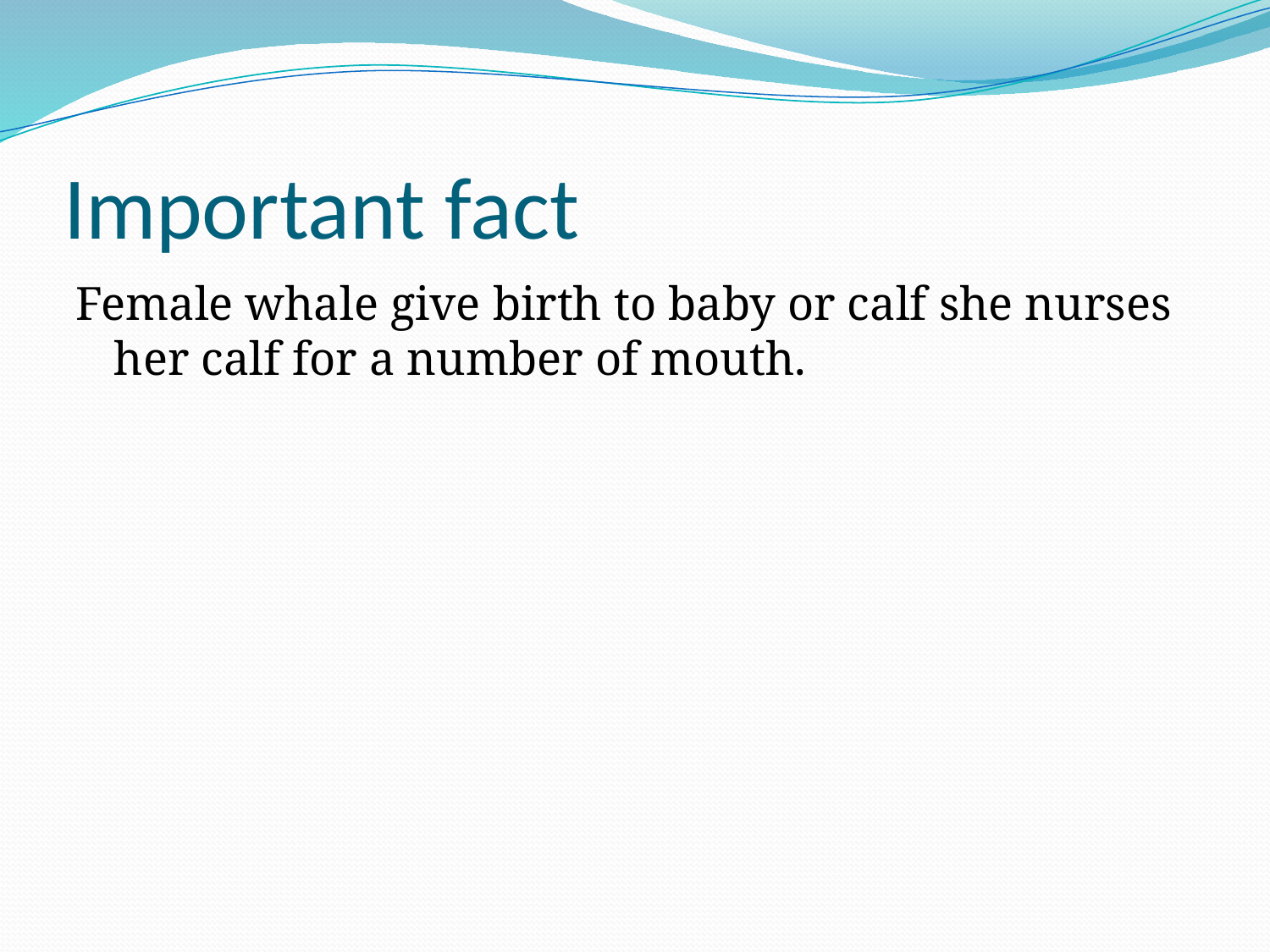

# Important fact
Female whale give birth to baby or calf she nurses her calf for a number of mouth.